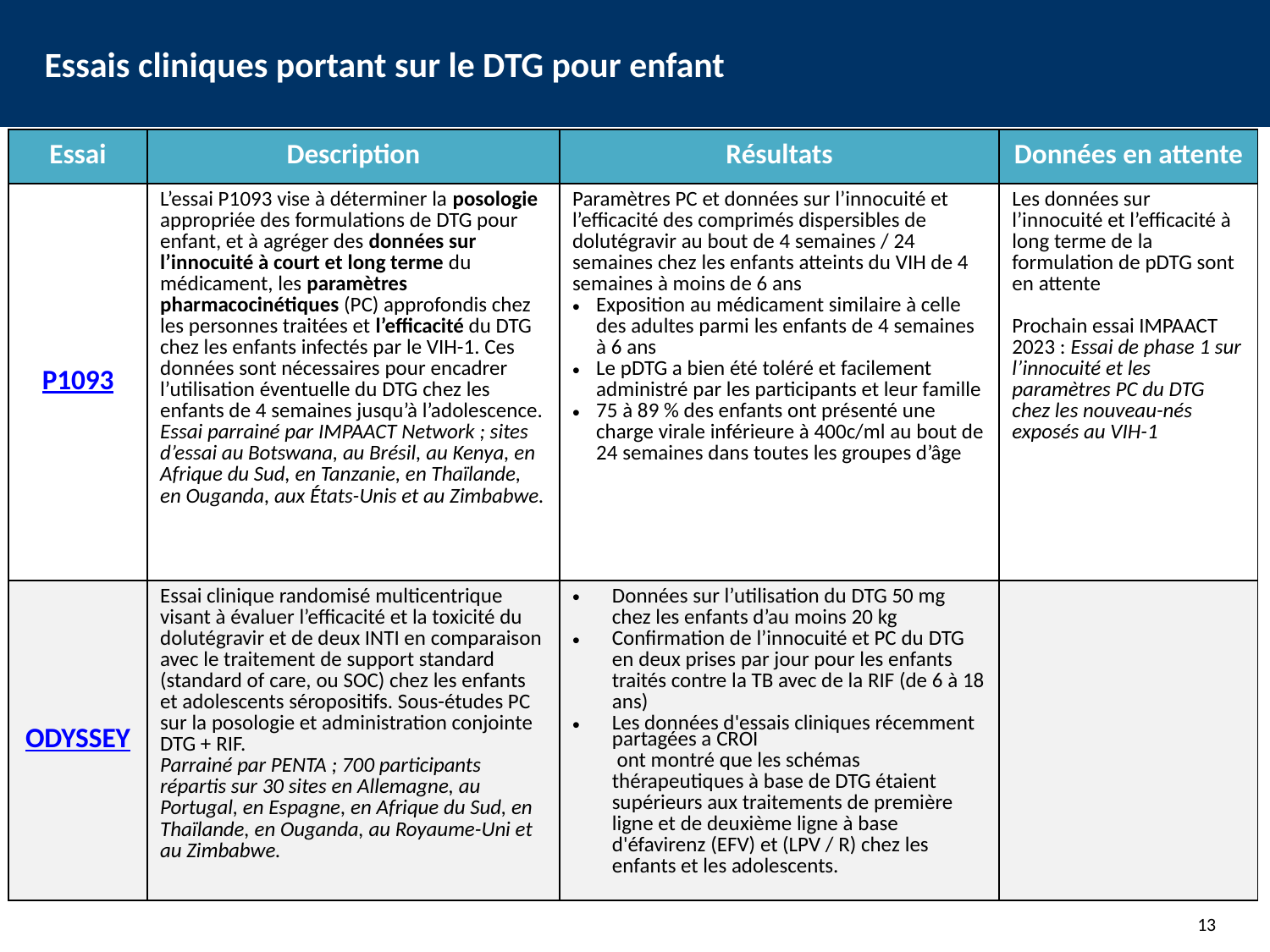

# Essais cliniques portant sur le DTG pour enfant
| Essai | Description | Résultats | Données en attente |
| --- | --- | --- | --- |
| P1093 | L’essai P1093 vise à déterminer la posologie appropriée des formulations de DTG pour enfant, et à agréger des données sur l’innocuité à court et long terme du médicament, les paramètres pharmacocinétiques (PC) approfondis chez les personnes traitées et l’efficacité du DTG chez les enfants infectés par le VIH-1. Ces données sont nécessaires pour encadrer l’utilisation éventuelle du DTG chez les enfants de 4 semaines jusqu’à l’adolescence. Essai parrainé par IMPAACT Network ; sites d’essai au Botswana, au Brésil, au Kenya, en Afrique du Sud, en Tanzanie, en Thaïlande, en Ouganda, aux États-Unis et au Zimbabwe. | Paramètres PC et données sur l’innocuité et l’efficacité des comprimés dispersibles de dolutégravir au bout de 4 semaines / 24 semaines chez les enfants atteints du VIH de 4 semaines à moins de 6 ans Exposition au médicament similaire à celle des adultes parmi les enfants de 4 semaines à 6 ans Le pDTG a bien été toléré et facilement administré par les participants et leur famille 75 à 89 % des enfants ont présenté une charge virale inférieure à 400c/ml au bout de 24 semaines dans toutes les groupes d’âge | Les données sur l’innocuité et l’efficacité à long terme de la formulation de pDTG sont en attente Prochain essai IMPAACT 2023 : Essai de phase 1 sur l’innocuité et les paramètres PC du DTG chez les nouveau-nés exposés au VIH-1 |
| ODYSSEY | Essai clinique randomisé multicentrique visant à évaluer l’efficacité et la toxicité du dolutégravir et de deux INTI en comparaison avec le traitement de support standard (standard of care, ou SOC) chez les enfants et adolescents séropositifs. Sous-études PC sur la posologie et administration conjointe DTG + RIF. Parrainé par PENTA ; 700 participants répartis sur 30 sites en Allemagne, au Portugal, en Espagne, en Afrique du Sud, en Thaïlande, en Ouganda, au Royaume-Uni et au Zimbabwe. | Données sur l’utilisation du DTG 50 mg chez les enfants d’au moins 20 kg Confirmation de l’innocuité et PC du DTG en deux prises par jour pour les enfants traités contre la TB avec de la RIF (de 6 à 18 ans) Les données d'essais cliniques récemment partagées a CROI ont montré que les schémas thérapeutiques à base de DTG étaient supérieurs aux traitements de première ligne et de deuxième ligne à base d'éfavirenz (EFV) et (LPV / R) chez les enfants et les adolescents. |  |